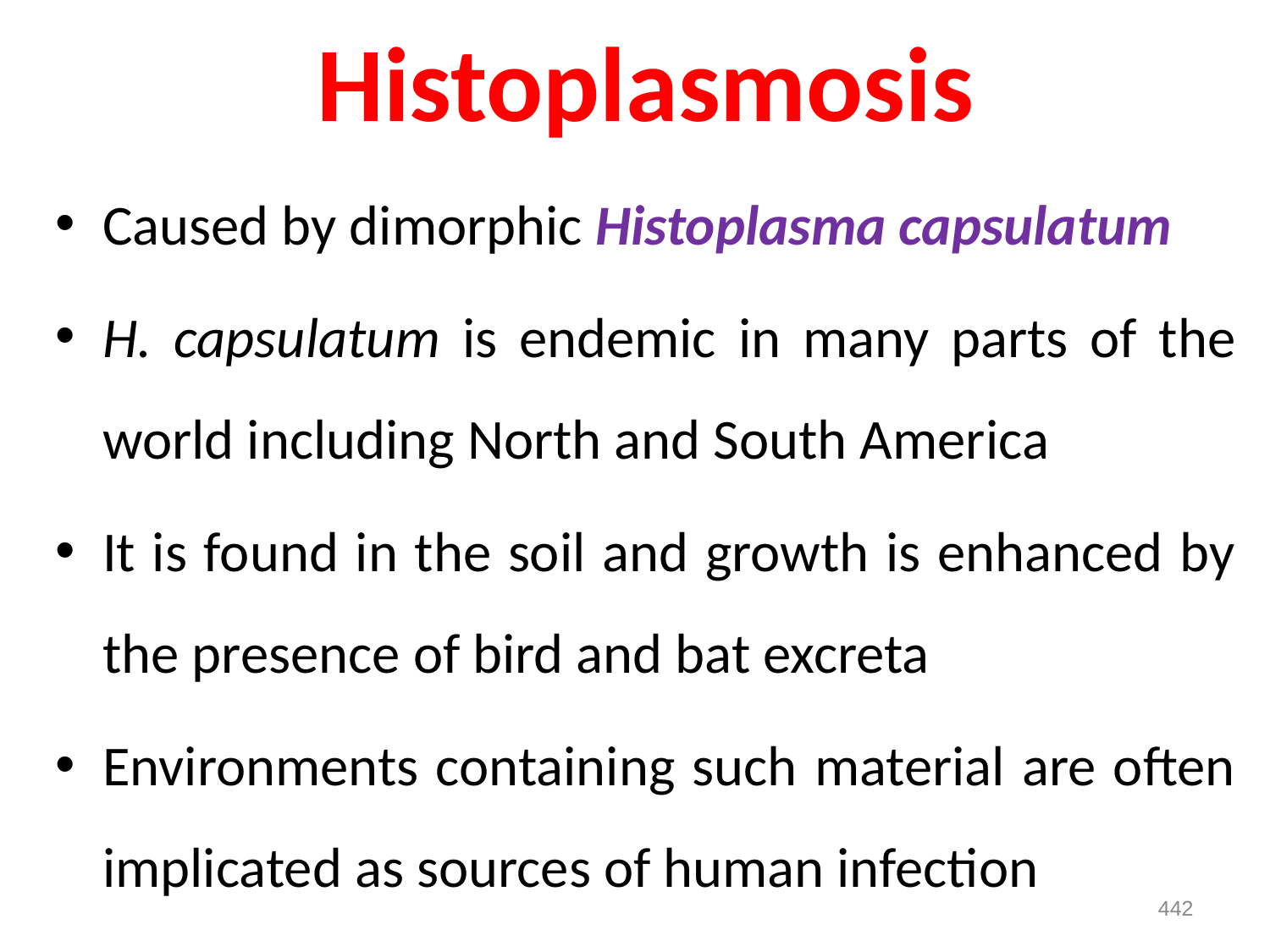

# Histoplasmosis
Caused by dimorphic Histoplasma capsulatum
H. capsulatum is endemic in many parts of the world including North and South America
It is found in the soil and growth is enhanced by the presence of bird and bat excreta
Environments containing such material are often implicated as sources of human infection

442